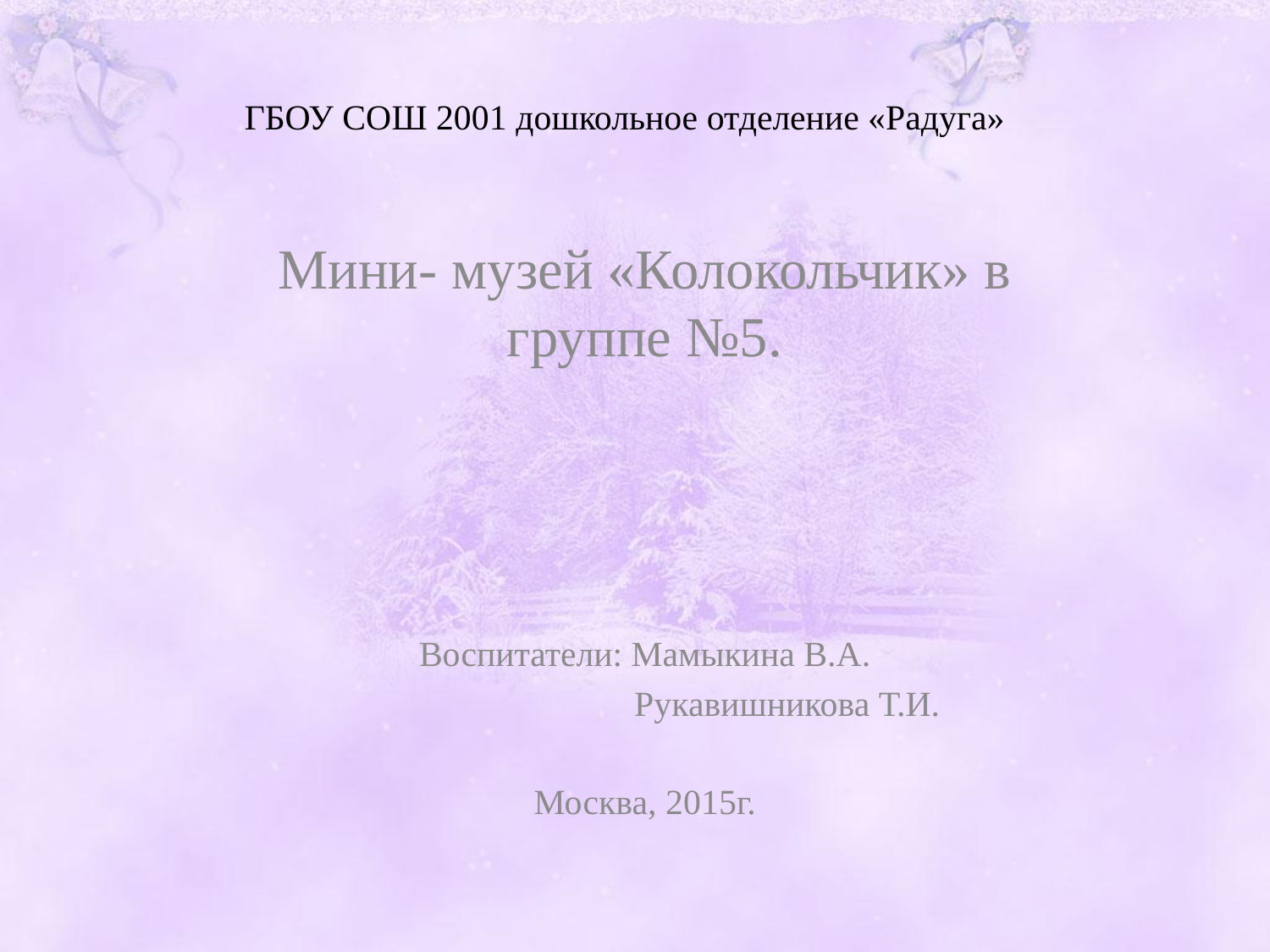

# ГБОУ СОШ 2001 дошкольное отделение «Радуга»
Мини- музей «Колокольчик» в группе №5.

Воспитатели: Мамыкина В.А.
                                Рукавишникова Т.И.

Москва, 2015г.